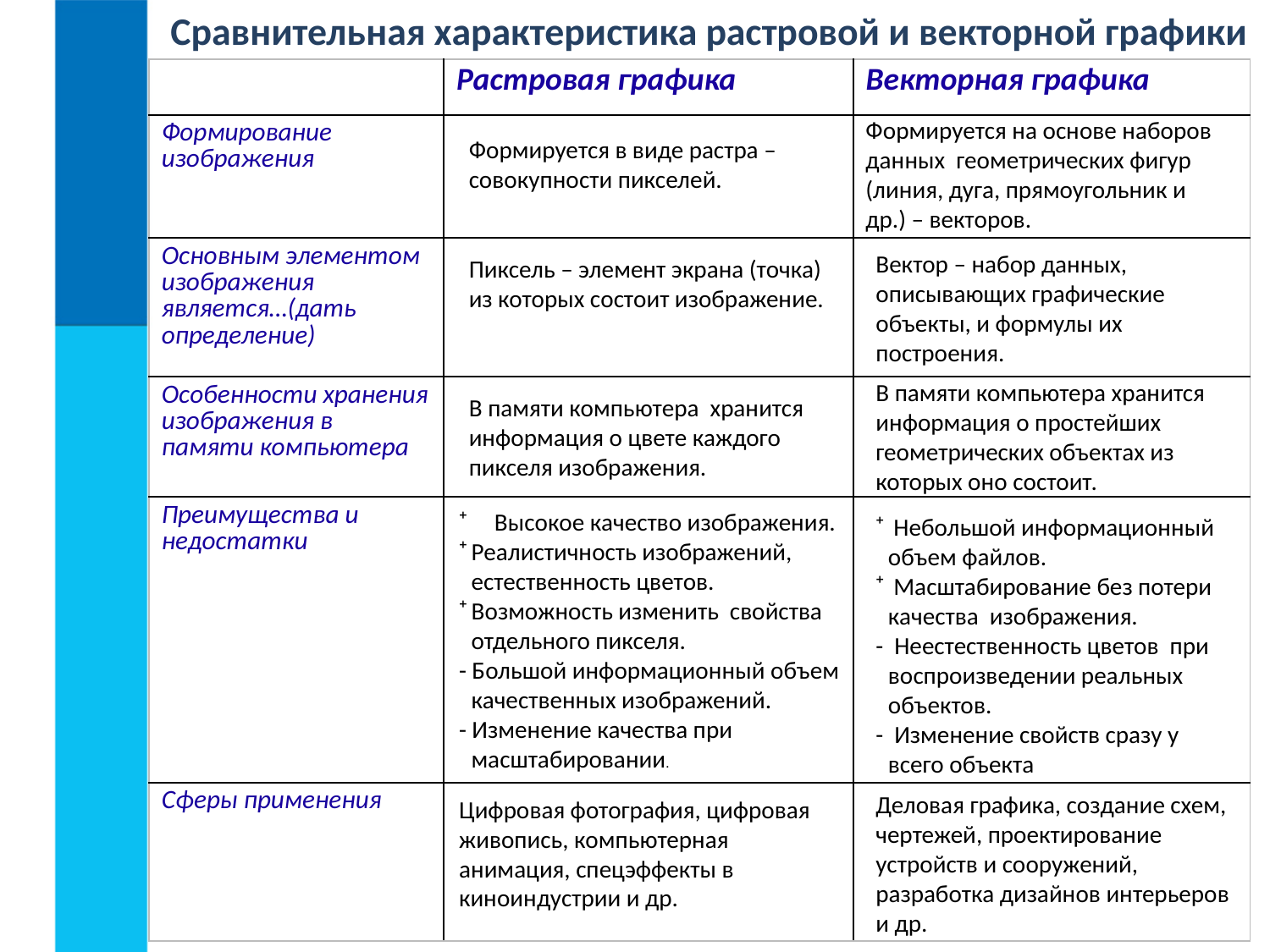

Сравнительная характеристика растровой и векторной графики
|  | Растровая графика | Векторная графика |
| --- | --- | --- |
| Формирование изображения |  |  |
| Основным элементом изображения является…(дать определение) |  |  |
| Особенности хранения изображения в памяти компьютера |  |  |
| Преимущества и недостатки |  |  |
| Сферы применения |  |  |
Формируется в виде растра – совокупности пикселей.

Формируется на основе наборов данных  геометрических фигур (линия, дуга, прямоугольник и др.) – векторов.
Пиксель – элемент экрана (точка) из которых состоит изображение.

Вектор – набор данных, описывающих графические объекты, и формулы их построения.
В памяти компьютера  хранится информация о цвете каждого пикселя изображения.
В памяти компьютера хранится информация о простейших геометрических объектах из которых оно состоит.
 Небольшой информационный объем файлов.
 Масштабирование без потери качества  изображения.
-  Неестественность цветов  при  воспроизведении реальных объектов.
-  Изменение свойств сразу у всего объекта
 Высокое качество изображения.
Реалистичность изображений,     естественность цветов.
Возможность изменить  свойства отдельного пикселя.
- Большой информационный объем качественных изображений.
- Изменение качества при масштабировании.

Цифровая фотография, цифровая живопись, компьютерная анимация, спецэффекты в киноиндустрии и др.
Деловая графика, создание схем, чертежей, проектирование устройств и сооружений, разработка дизайнов интерьеров и др.